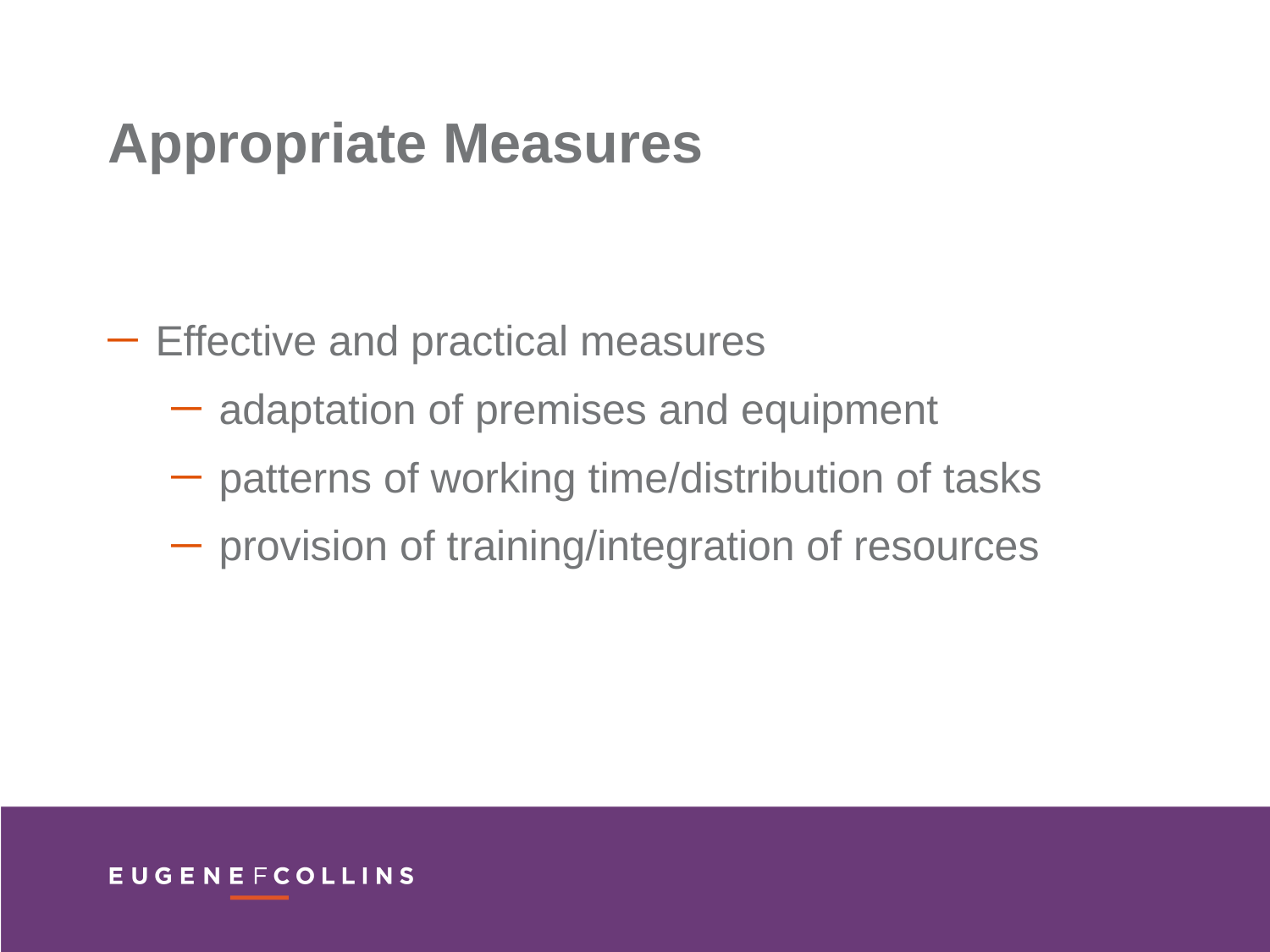

Appropriate Measures
Effective and practical measures
adaptation of premises and equipment
patterns of working time/distribution of tasks
provision of training/integration of resources